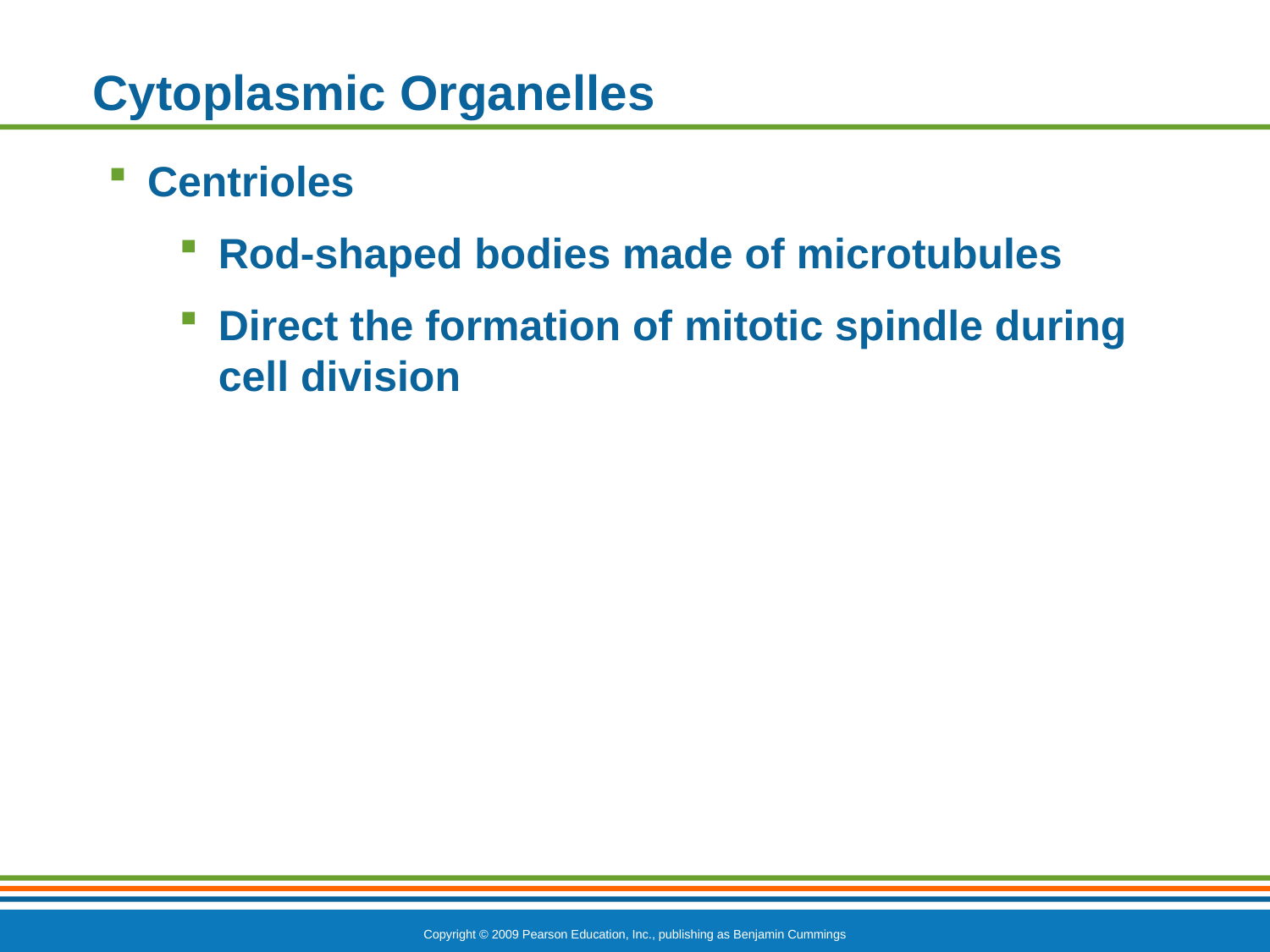

# Cytoplasmic Organelles
Centrioles
Rod-shaped bodies made of microtubules
Direct the formation of mitotic spindle during cell division